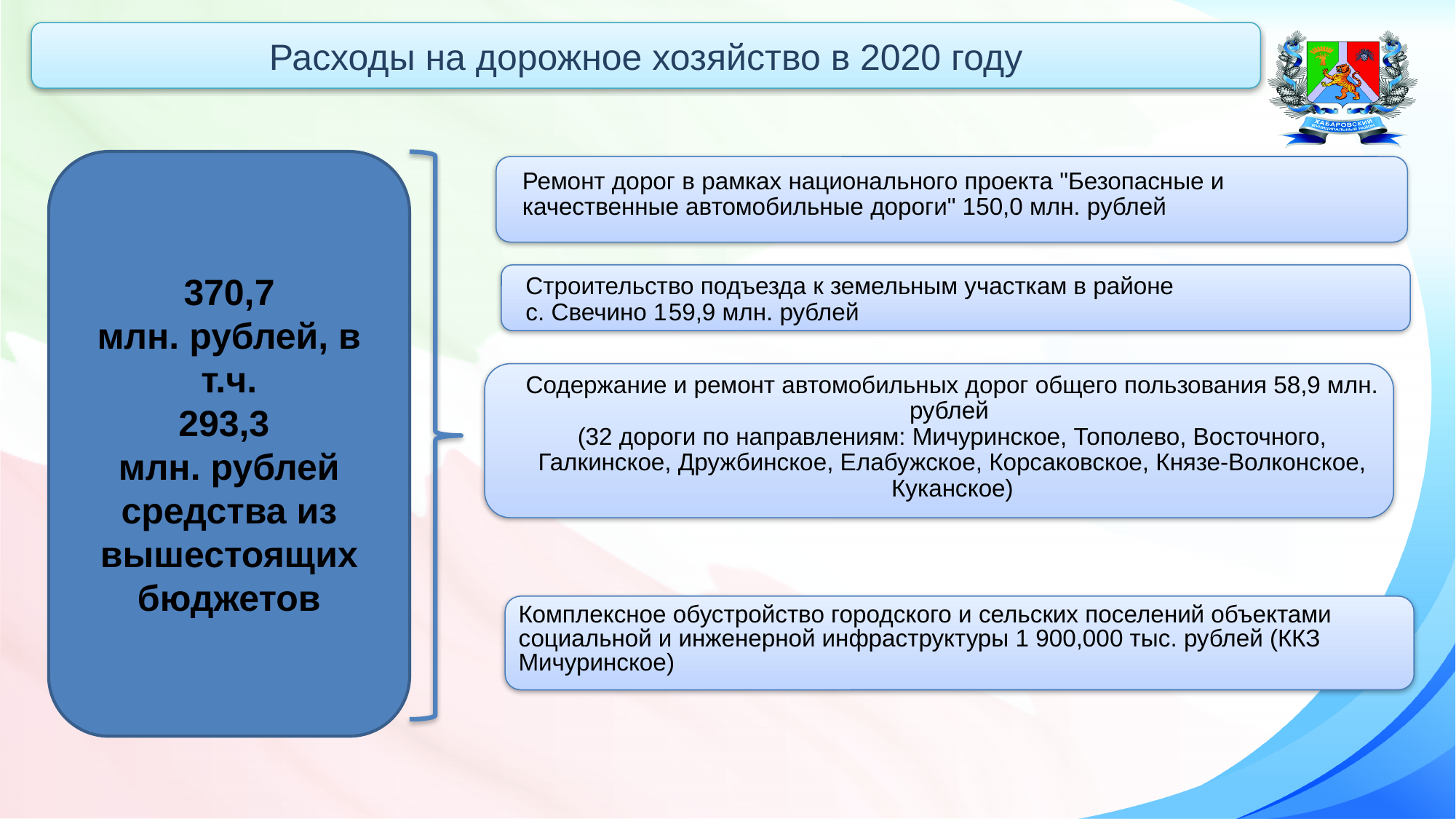

Расходы на дорожное хозяйство в 2020 году
370,7
млн. рублей, в т.ч.
293,3
млн. рублей
средства из вышестоящих бюджетов

Ремонт дорог в рамках национального проекта "Безопасные и качественные автомобильные дороги" 150,0 млн. рублей

Строительство подъезда к земельным участкам в районе
с. Свечино 159,9 млн. рублей

Содержание и ремонт автомобильных дорог общего пользования 58,9 млн. рублей
(32 дороги по направлениям: Мичуринское, Тополево, Восточного, Галкинское, Дружбинское, Елабужское, Корсаковское, Князе-Волконское, Куканское)

Комплексное обустройство городского и сельских поселений объектами социальной и инженерной инфраструктуры 1 900,000 тыс. рублей (ККЗ Мичуринское)